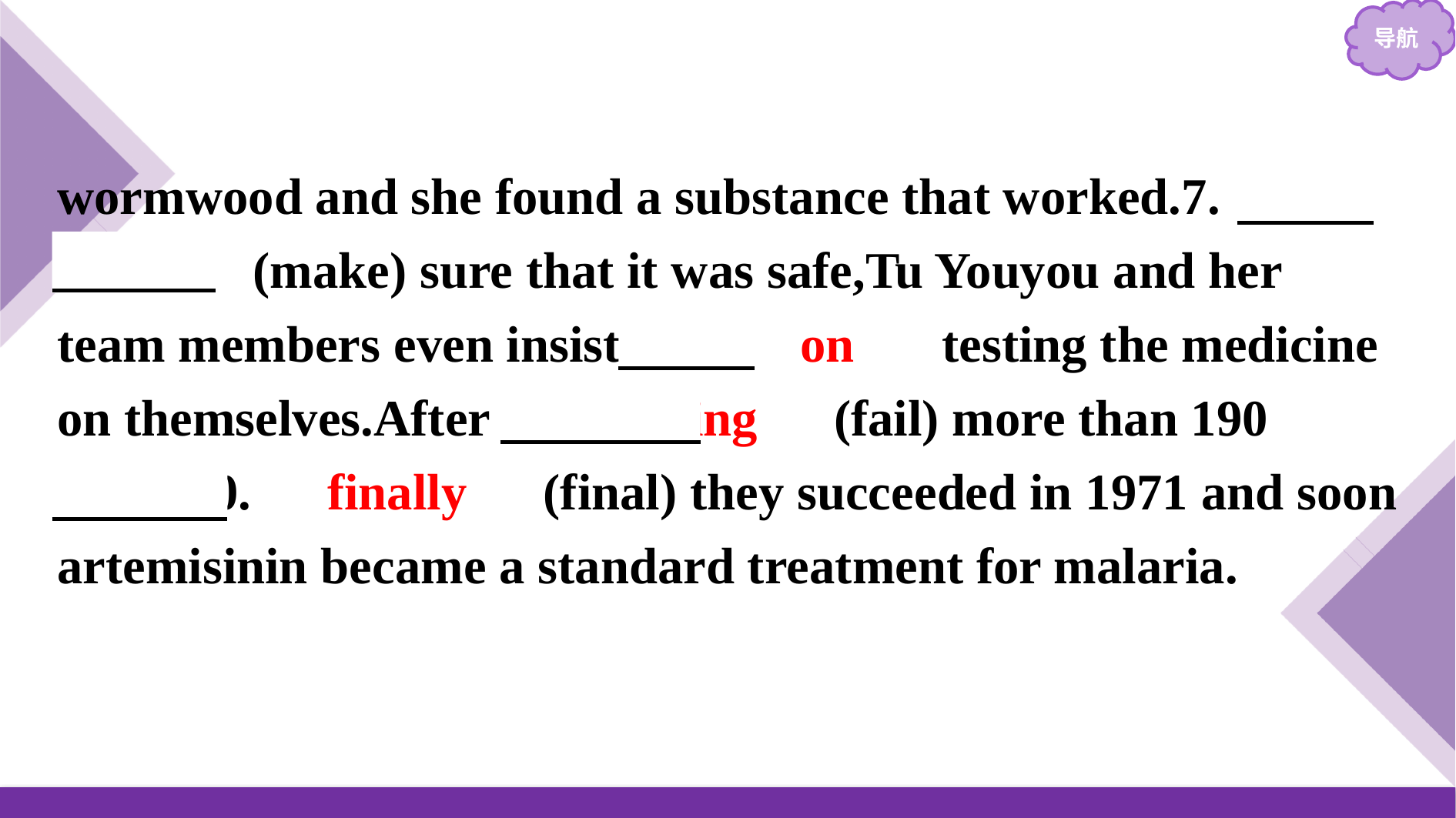

wormwood and she found a substance that worked.7.　To make　(make) sure that it was safe,Tu Youyou and her team members even insisted 8.　on　 testing the medicine on themselves.After 9.　failing　(fail) more than 190 times,10.　finally　(final) they succeeded in 1971 and soon artemisinin became a standard treatment for malaria.